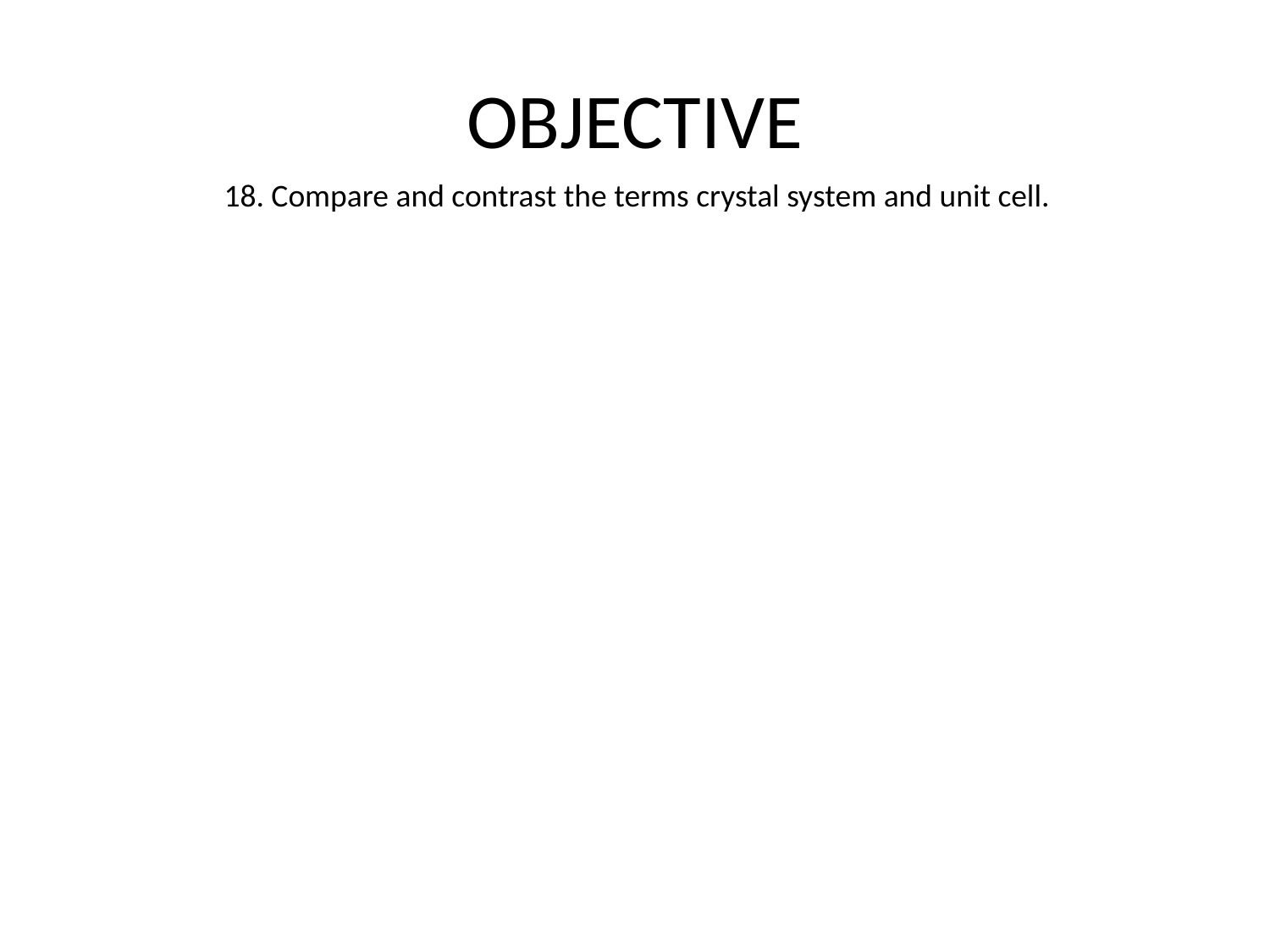

# OBJECTIVE
18. Compare and contrast the terms crystal system and unit cell.